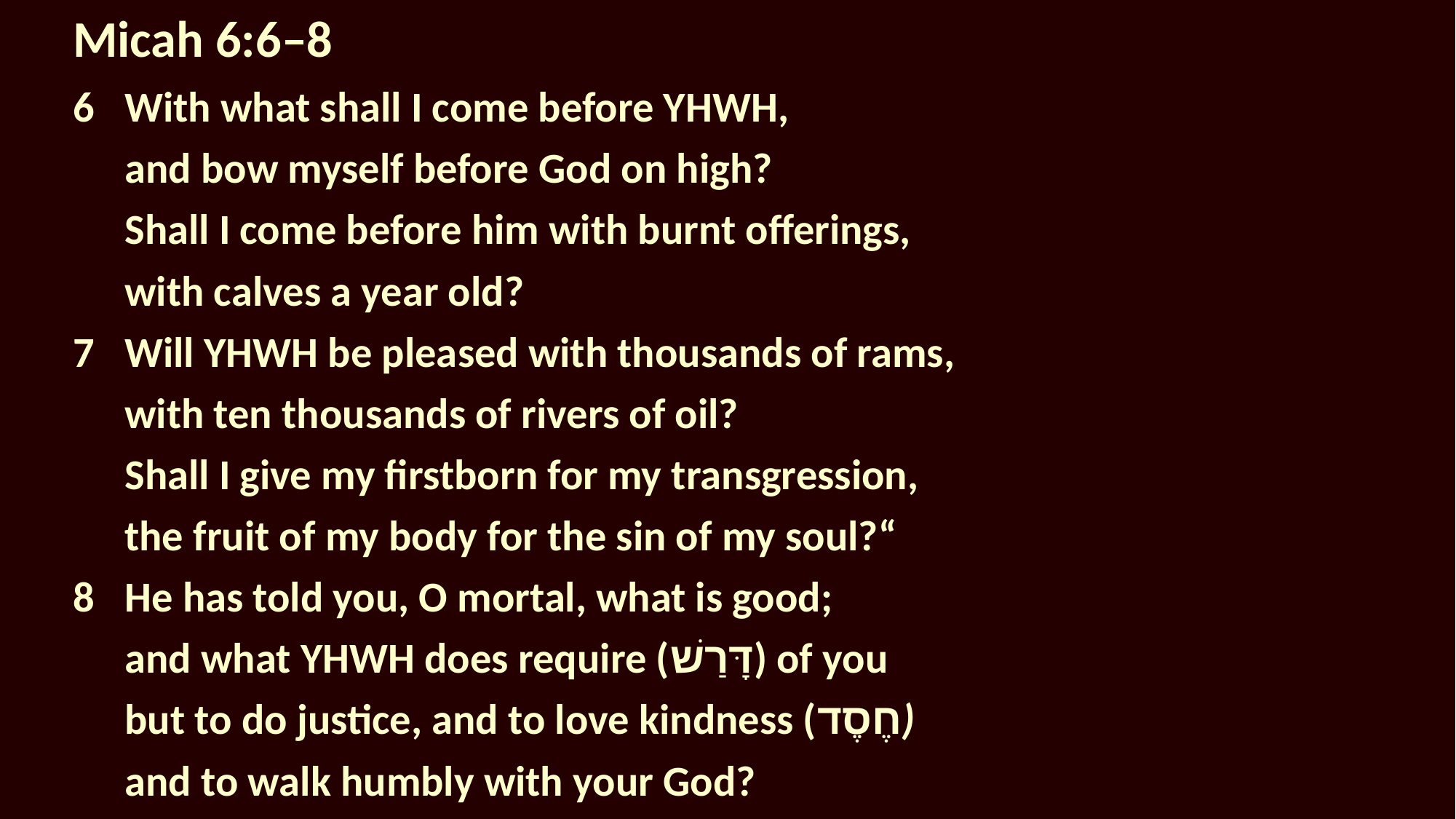

# Micah 6:6–8
With what shall I come before YHWH,
	and bow myself before God on high?
	Shall I come before him with burnt offerings,
	with calves a year old?
Will YHWH be pleased with thousands of rams,
	with ten thousands of rivers of oil?
	Shall I give my firstborn for my transgression,
	the fruit of my body for the sin of my soul?“
He has told you, O mortal, what is good;
	and what YHWH does require (דָּרַשׁ) of you
	but to do justice, and to love kindness (חֶסֶד)
	and to walk humbly with your God?